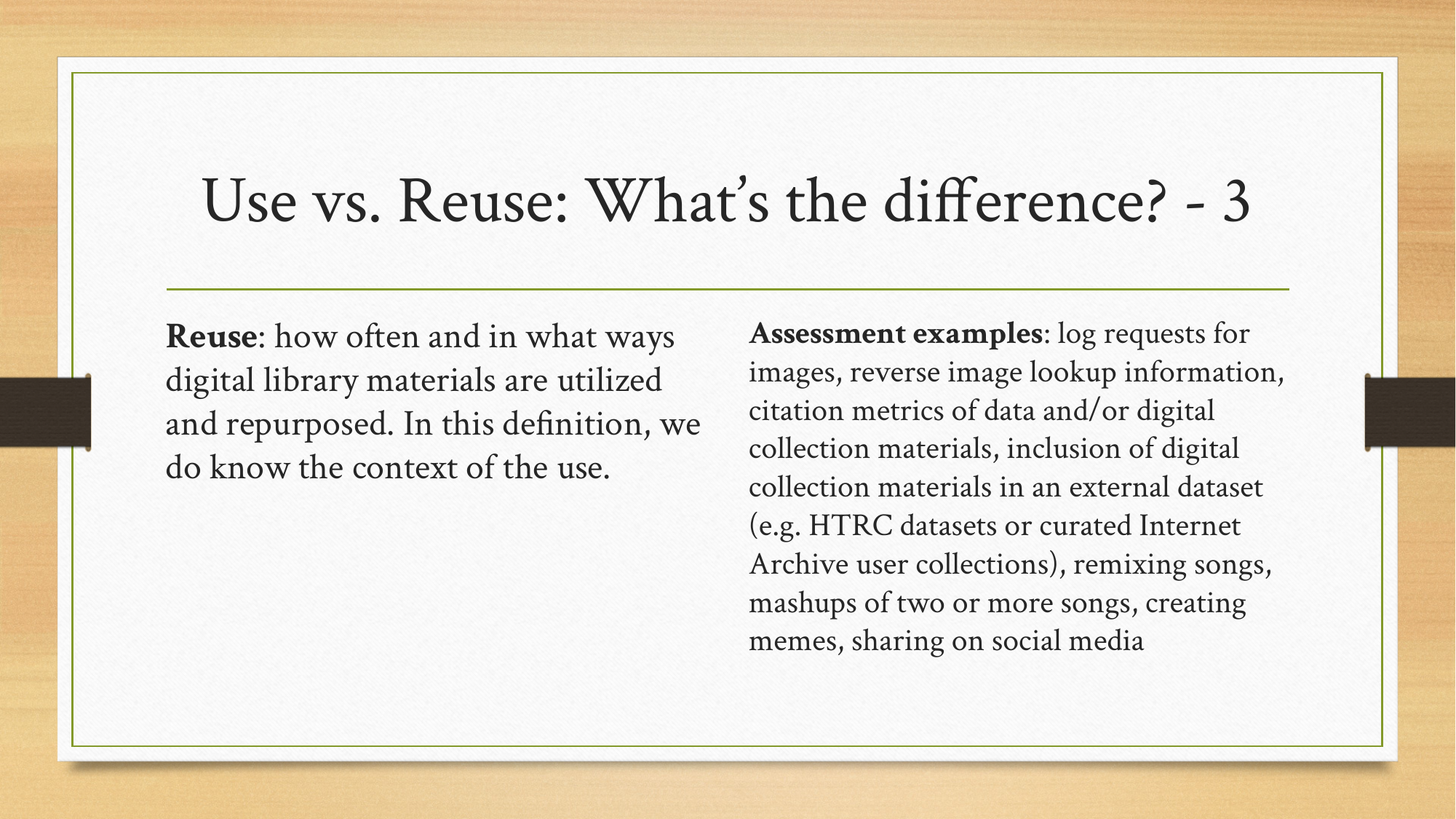

# Use vs. Reuse: What’s the difference? - 3
Reuse: how often and in what ways digital library materials are utilized and repurposed. In this definition, we do know the context of the use.

Assessment examples: log requests for images, reverse image lookup information, citation metrics of data and/or digital collection materials, inclusion of digital collection materials in an external dataset (e.g. HTRC datasets or curated Internet Archive user collections), remixing songs, mashups of two or more songs, creating memes, sharing on social media